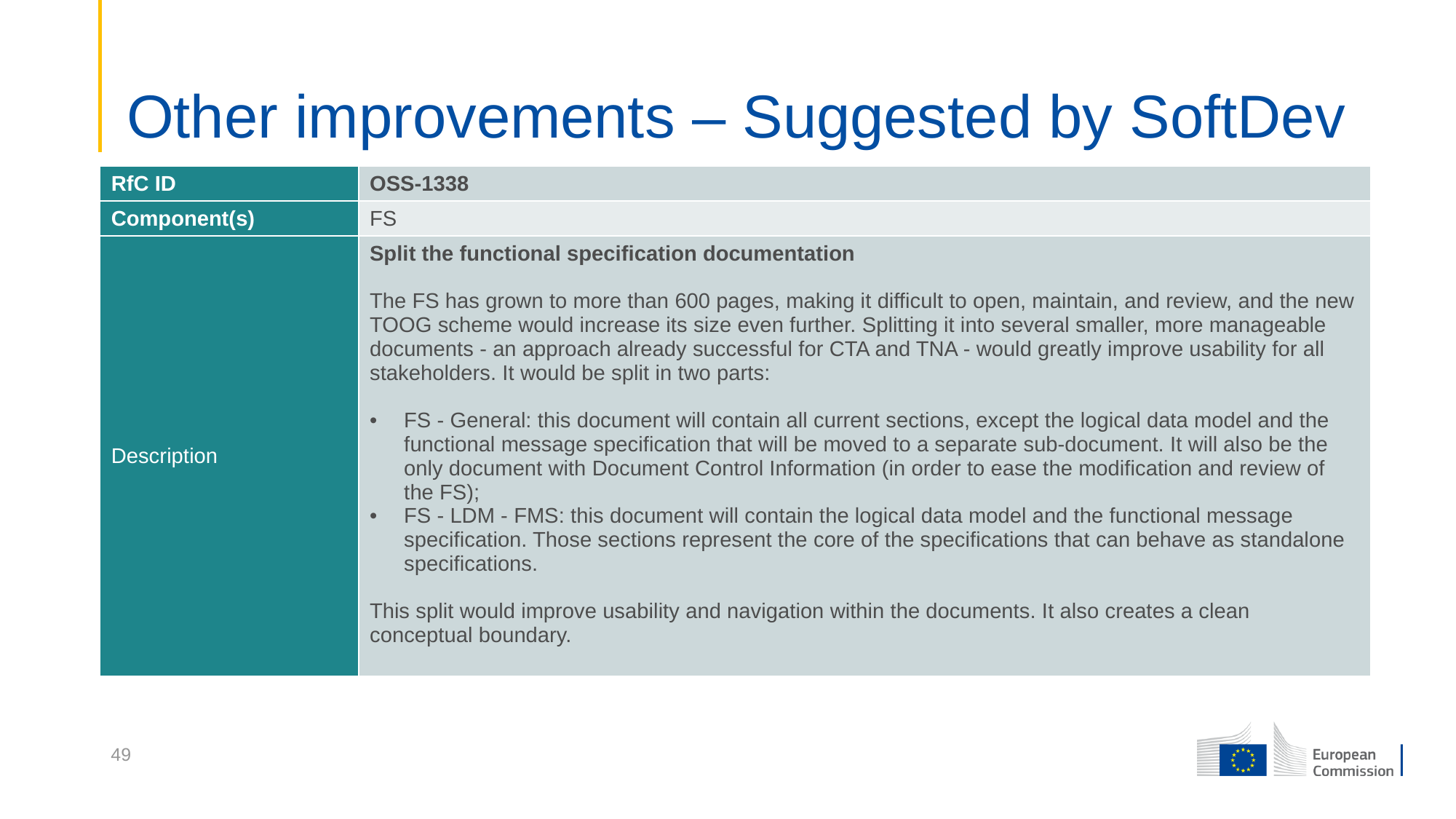

# Other improvements – Suggested by SoftDev
| RfC ID | OSS-1338 |
| --- | --- |
| Component(s) | FS |
| Description | Split the functional specification documentation The FS has grown to more than 600 pages, making it difficult to open, maintain, and review, and the new TOOG scheme would increase its size even further. Splitting it into several smaller, more manageable documents - an approach already successful for CTA and TNA - would greatly improve usability for all stakeholders. It would be split in two parts: FS - General: this document will contain all current sections, except the logical data model and the functional message specification that will be moved to a separate sub-document. It will also be the only document with Document Control Information (in order to ease the modification and review of the FS); FS - LDM - FMS: this document will contain the logical data model and the functional message specification. Those sections represent the core of the specifications that can behave as standalone specifications. This split would improve usability and navigation within the documents. It also creates a clean conceptual boundary. |
49